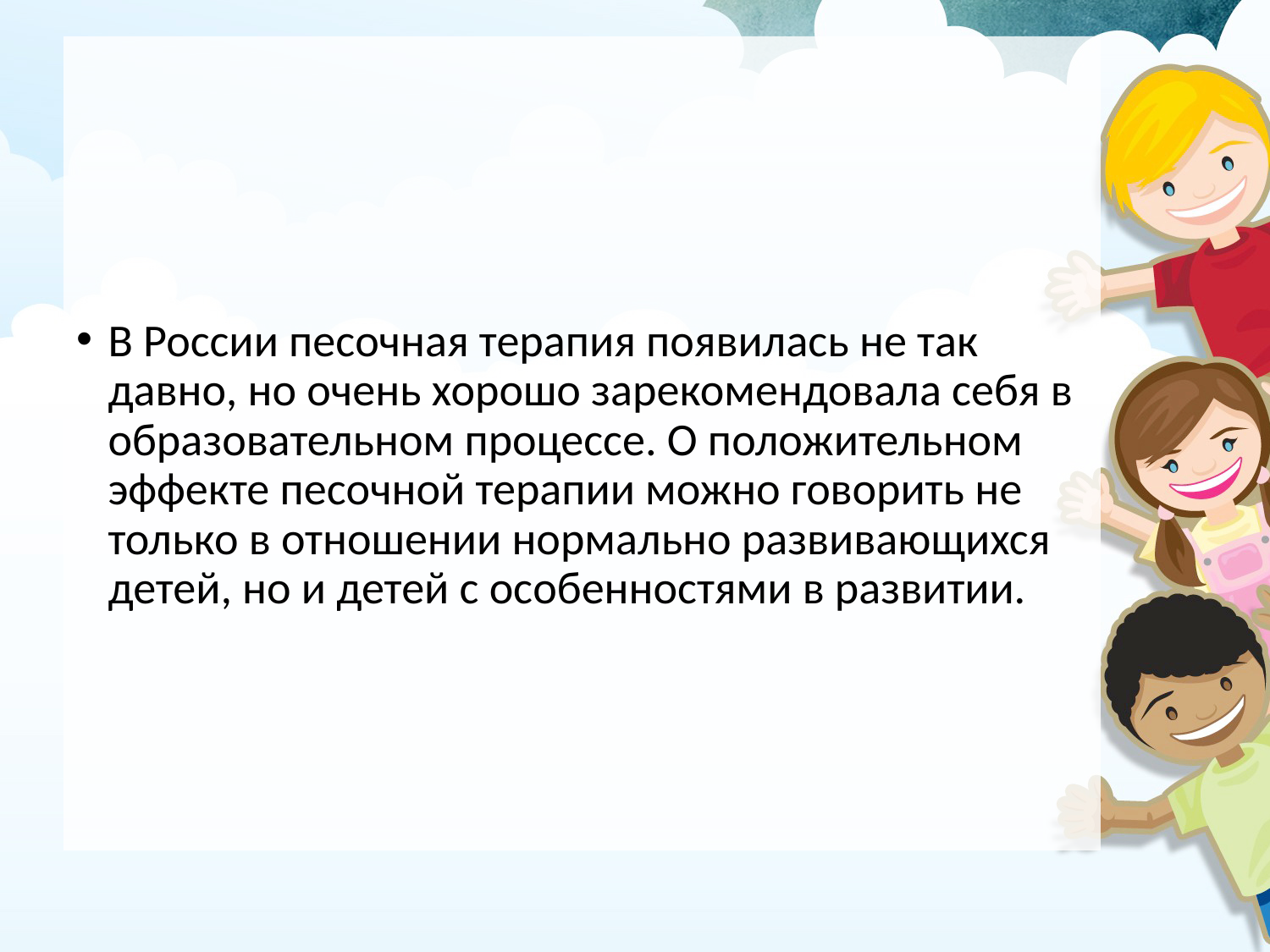

В России песочная терапия появилась не так давно, но очень хорошо зарекомендовала себя в образовательном процессе. О положительном эффекте песочной терапии можно говорить не только в отношении нормально развивающихся детей, но и детей с особенностями в развитии.